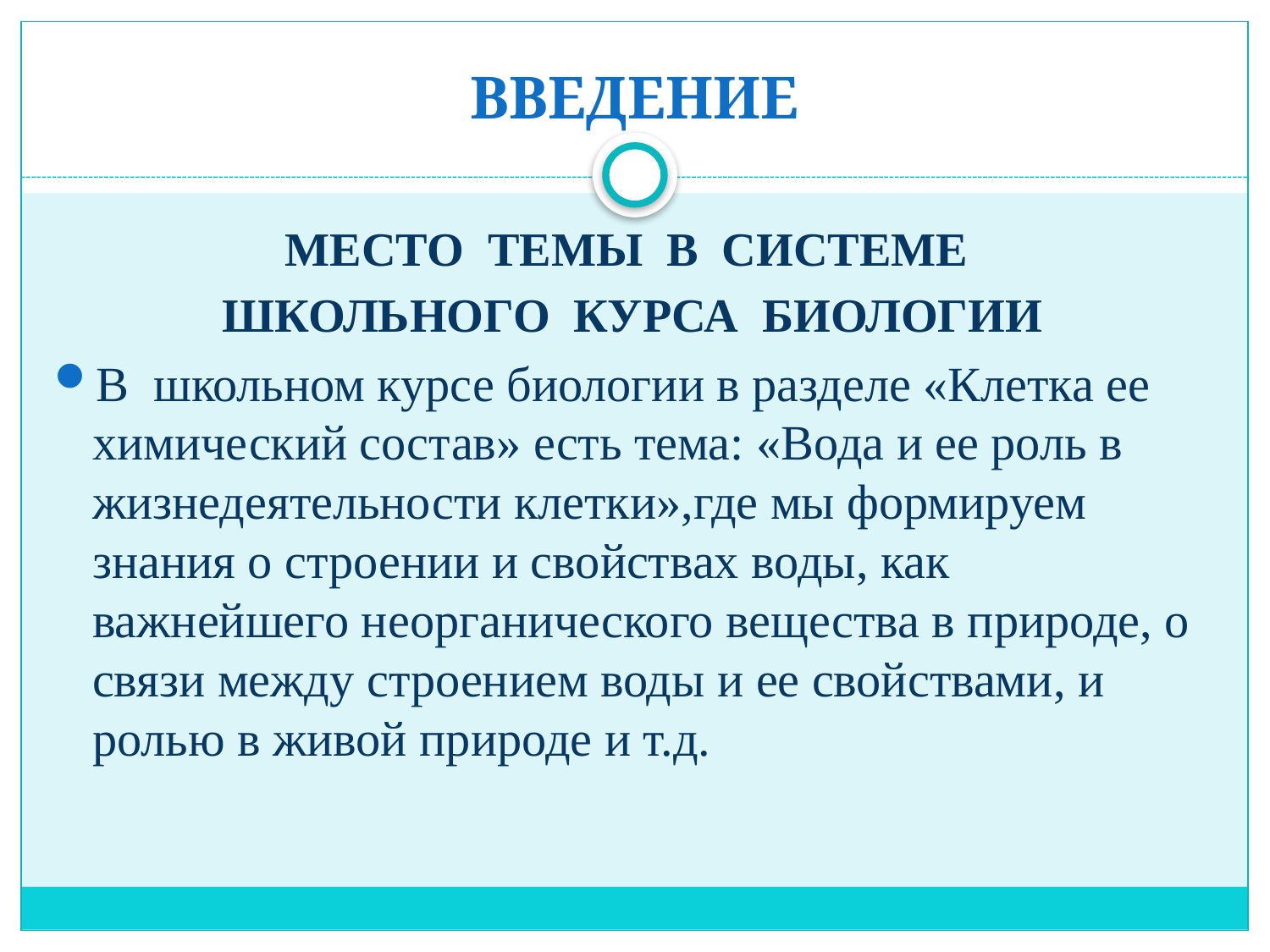

# ВВЕДЕНИЕ
МЕСТО  ТЕМЫ  В  СИСТЕМЕ
ШКОЛЬНОГО  КУРСА  БИОЛОГИИ
В  школьном курсе биологии в разделе «Клетка ее химический состав» есть тема: «Вода и ее роль в жизнедеятельности клетки»,где мы формируем знания о строении и свойствах воды, как важнейшего неорганического вещества в природе, о связи между строением воды и ее свойствами, и ролью в живой природе и т.д.